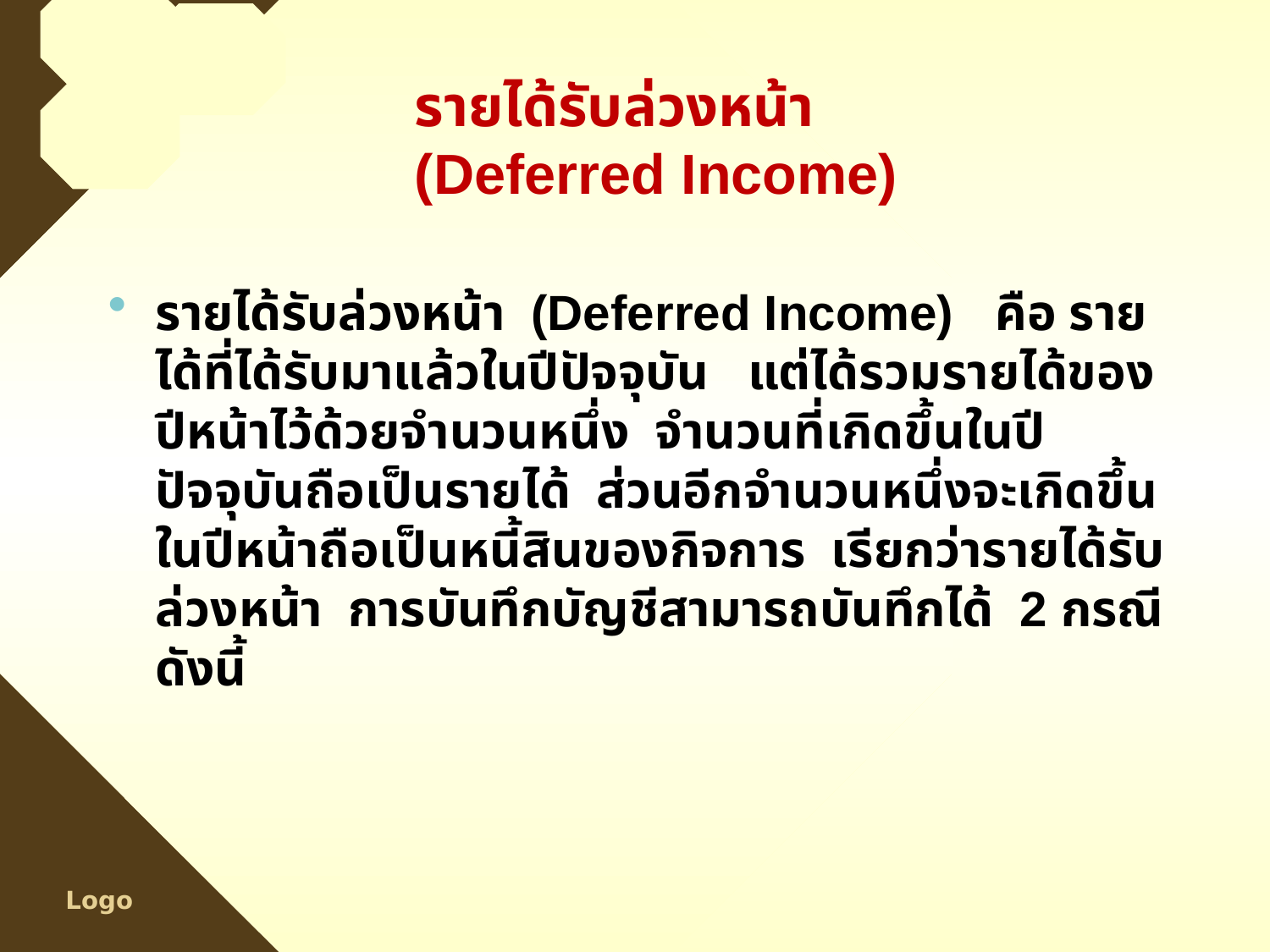

# รายได้รับล่วงหน้า  (Deferred Income)
รายได้รับล่วงหน้า  (Deferred Income)   คือ รายได้ที่ได้รับมาแล้วในปีปัจจุบัน   แต่ได้รวมรายได้ของปีหน้าไว้ด้วยจำนวนหนึ่ง  จำนวนที่เกิดขึ้นในปีปัจจุบันถือเป็นรายได้  ส่วนอีกจำนวนหนึ่งจะเกิดขึ้นในปีหน้าถือเป็นหนี้สินของกิจการ  เรียกว่ารายได้รับล่วงหน้า  การบันทึกบัญชีสามารถบันทึกได้  2 กรณีดังนี้

Logo